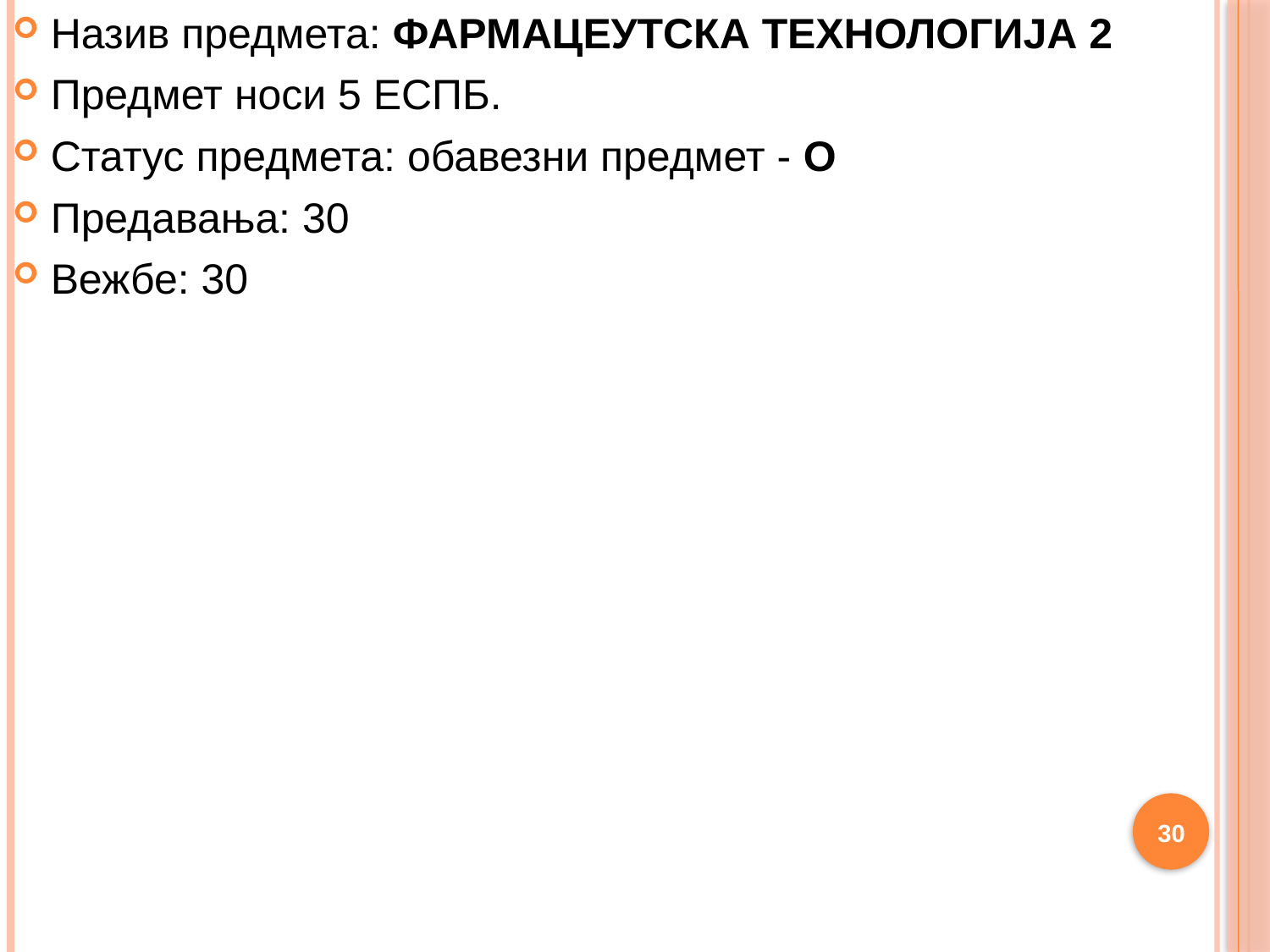

Назив предмета: ФАРМАЦЕУТСКА ТЕХНОЛОГИЈА 2
Предмет носи 5 ЕСПБ.
Статус предмета: обавезни предмет - О
Предавања: 30
Вежбе: 30

30